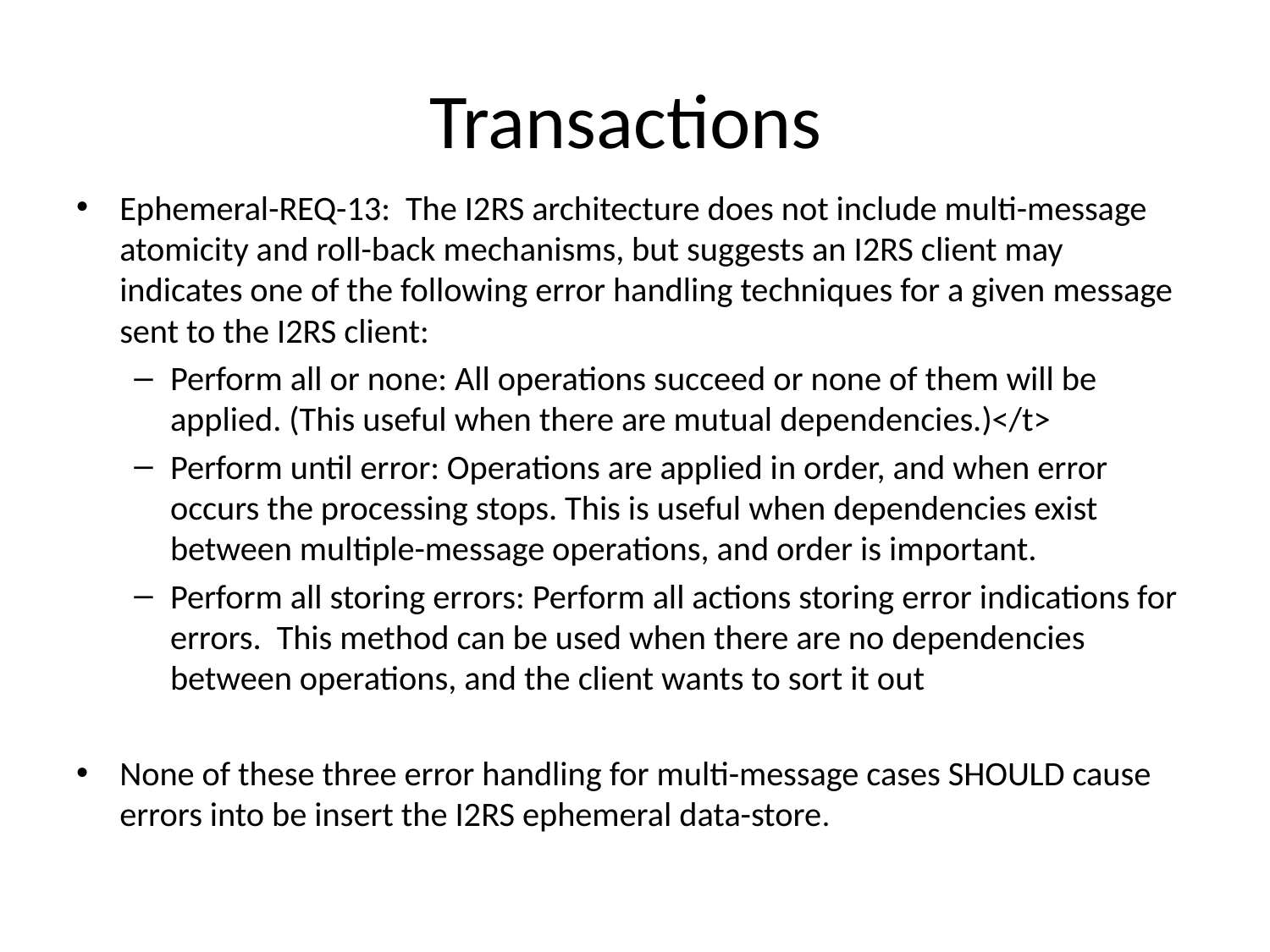

# Transactions
Ephemeral-REQ-13:  The I2RS architecture does not include multi-message atomicity and roll-back mechanisms, but suggests an I2RS client may indicates one of the following error handling techniques for a given message sent to the I2RS client:
Perform all or none: All operations succeed or none of them will be applied. (This useful when there are mutual dependencies.)</t>
Perform until error: Operations are applied in order, and when error occurs the processing stops. This is useful when dependencies exist between multiple-message operations, and order is important.
Perform all storing errors: Perform all actions storing error indications for errors.  This method can be used when there are no dependencies between operations, and the client wants to sort it out

None of these three error handling for multi-message cases SHOULD cause errors into be insert the I2RS ephemeral data-store.